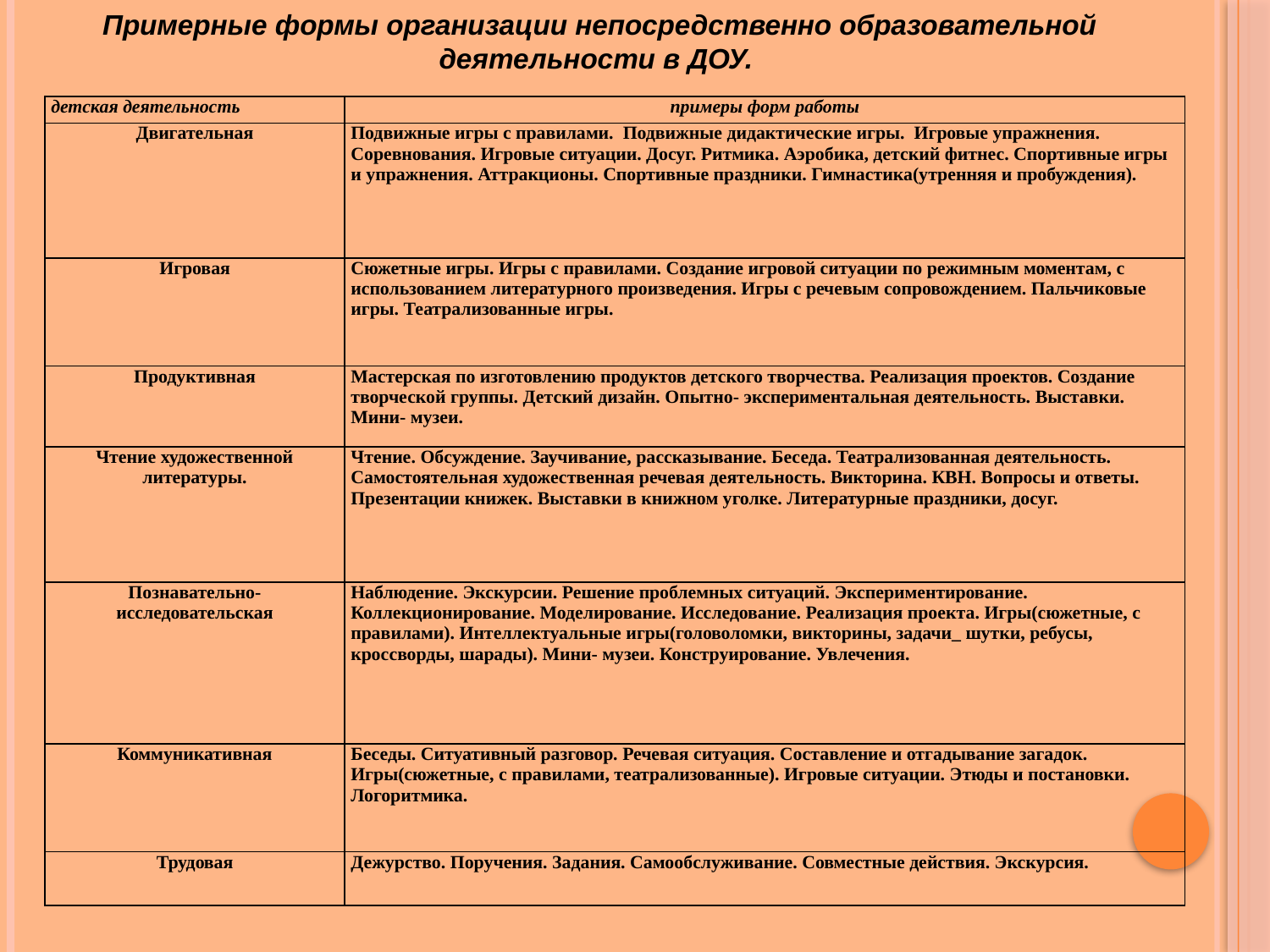

Примерные формы организации непосредственно образовательной деятельности в ДОУ.

| детская деятельность | примеры форм работы |
| --- | --- |
| Двигательная | Подвижные игры с правилами. Подвижные дидактические игры. Игровые упражнения. Соревнования. Игровые ситуации. Досуг. Ритмика. Аэробика, детский фитнес. Спортивные игры и упражнения. Аттракционы. Спортивные праздники. Гимнастика(утренняя и пробуждения). |
| Игровая | Сюжетные игры. Игры с правилами. Создание игровой ситуации по режимным моментам, с использованием литературного произведения. Игры с речевым сопровождением. Пальчиковые игры. Театрализованные игры. |
| Продуктивная | Мастерская по изготовлению продуктов детского творчества. Реализация проектов. Создание творческой группы. Детский дизайн. Опытно- экспериментальная деятельность. Выставки. Мини- музеи. |
| Чтение художественной литературы. | Чтение. Обсуждение. Заучивание, рассказывание. Беседа. Театрализованная деятельность. Самостоятельная художественная речевая деятельность. Викторина. КВН. Вопросы и ответы. Презентации книжек. Выставки в книжном уголке. Литературные праздники, досуг. |
| Познавательно- исследовательская | Наблюдение. Экскурсии. Решение проблемных ситуаций. Экспериментирование. Коллекционирование. Моделирование. Исследование. Реализация проекта. Игры(сюжетные, с правилами). Интеллектуальные игры(головоломки, викторины, задачи\_ шутки, ребусы, кроссворды, шарады). Мини- музеи. Конструирование. Увлечения. |
| Коммуникативная | Беседы. Ситуативный разговор. Речевая ситуация. Составление и отгадывание загадок. Игры(сюжетные, с правилами, театрализованные). Игровые ситуации. Этюды и постановки. Логоритмика. |
| Трудовая | Дежурство. Поручения. Задания. Самообслуживание. Совместные действия. Экскурсия. |